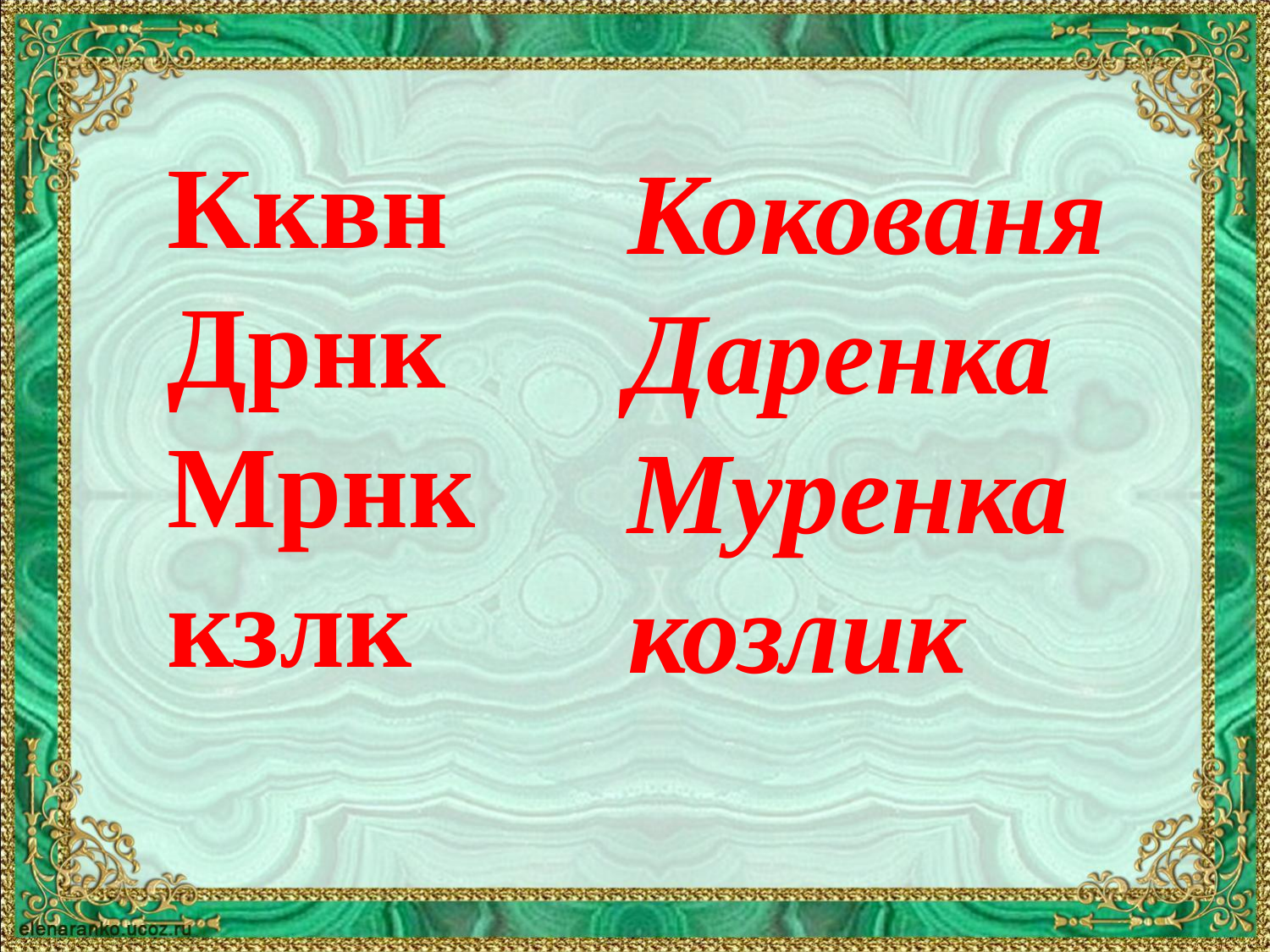

Кквн
Дрнк
Мрнк
кзлк
Кокованя
Даренка
Муренка
козлик